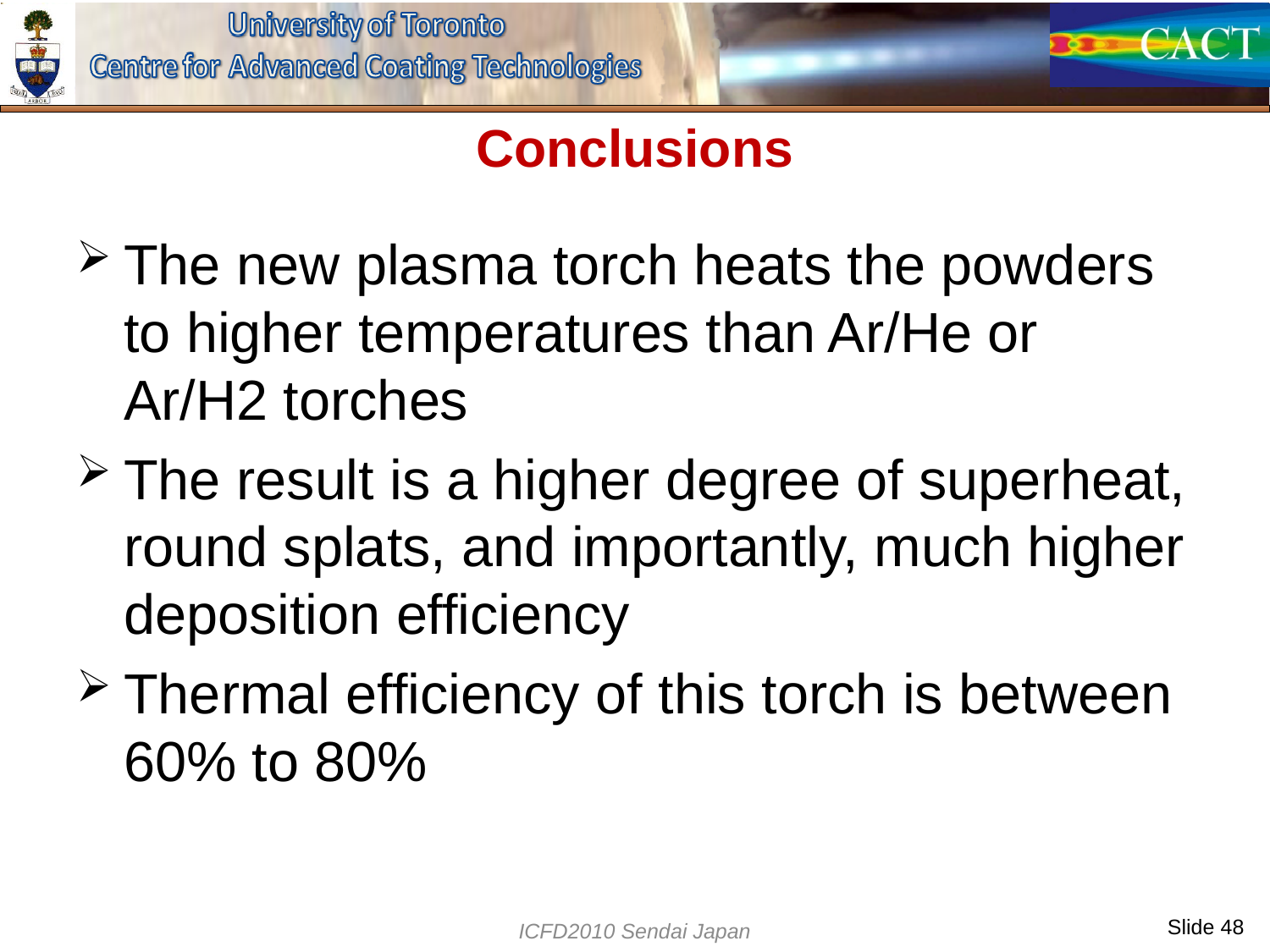

# Conclusions
The new plasma torch heats the powders to higher temperatures than Ar/He or Ar/H2 torches
The result is a higher degree of superheat, round splats, and importantly, much higher deposition efficiency
Thermal efficiency of this torch is between 60% to 80%

ICFD2010 Sendai Japan